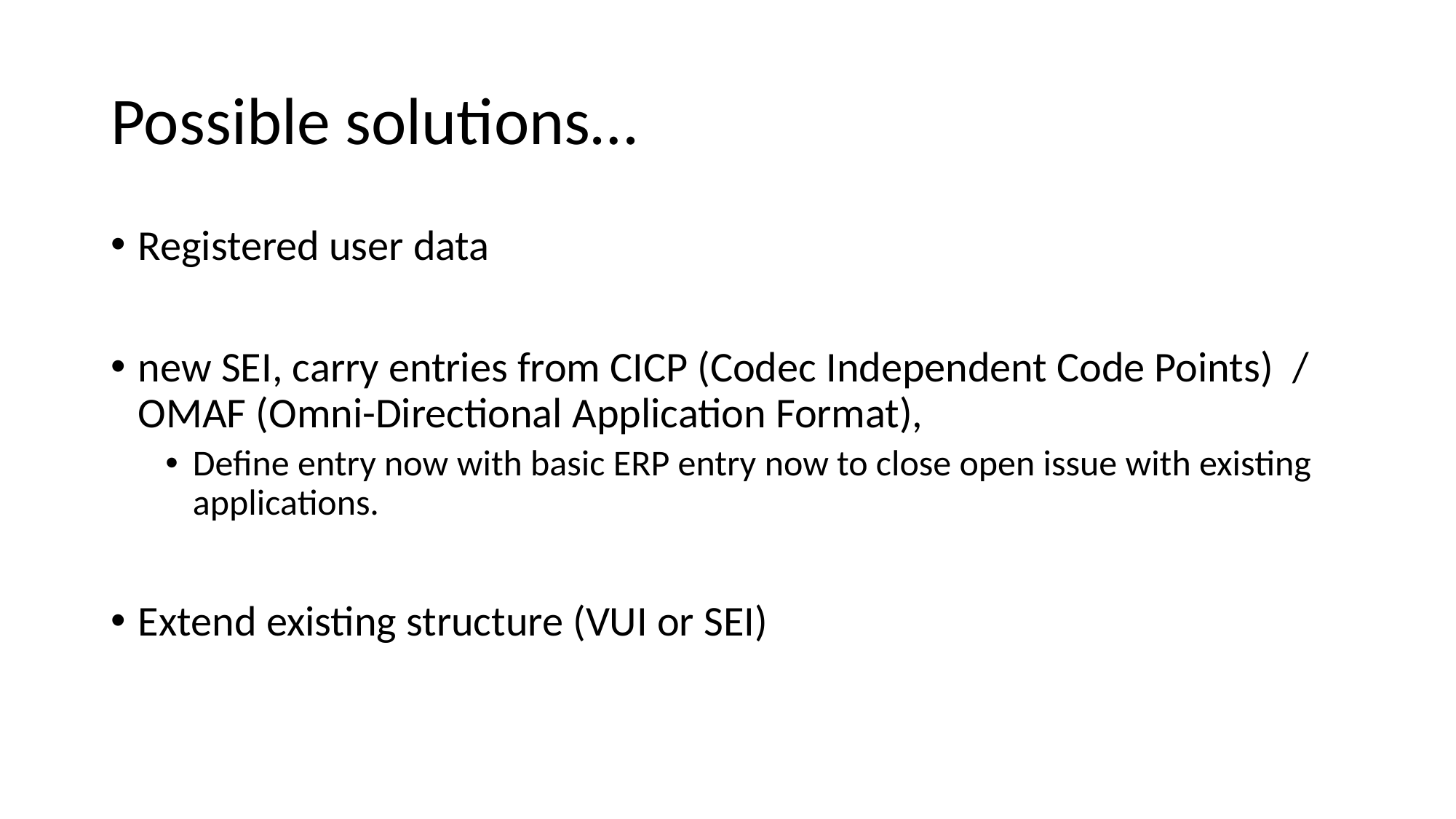

# Possible solutions…
Registered user data

new SEI, carry entries from CICP (Codec Independent Code Points)  / OMAF (Omni-Directional Application Format),
Define entry now with basic ERP entry now to close open issue with existing applications.

Extend existing structure (VUI or SEI)